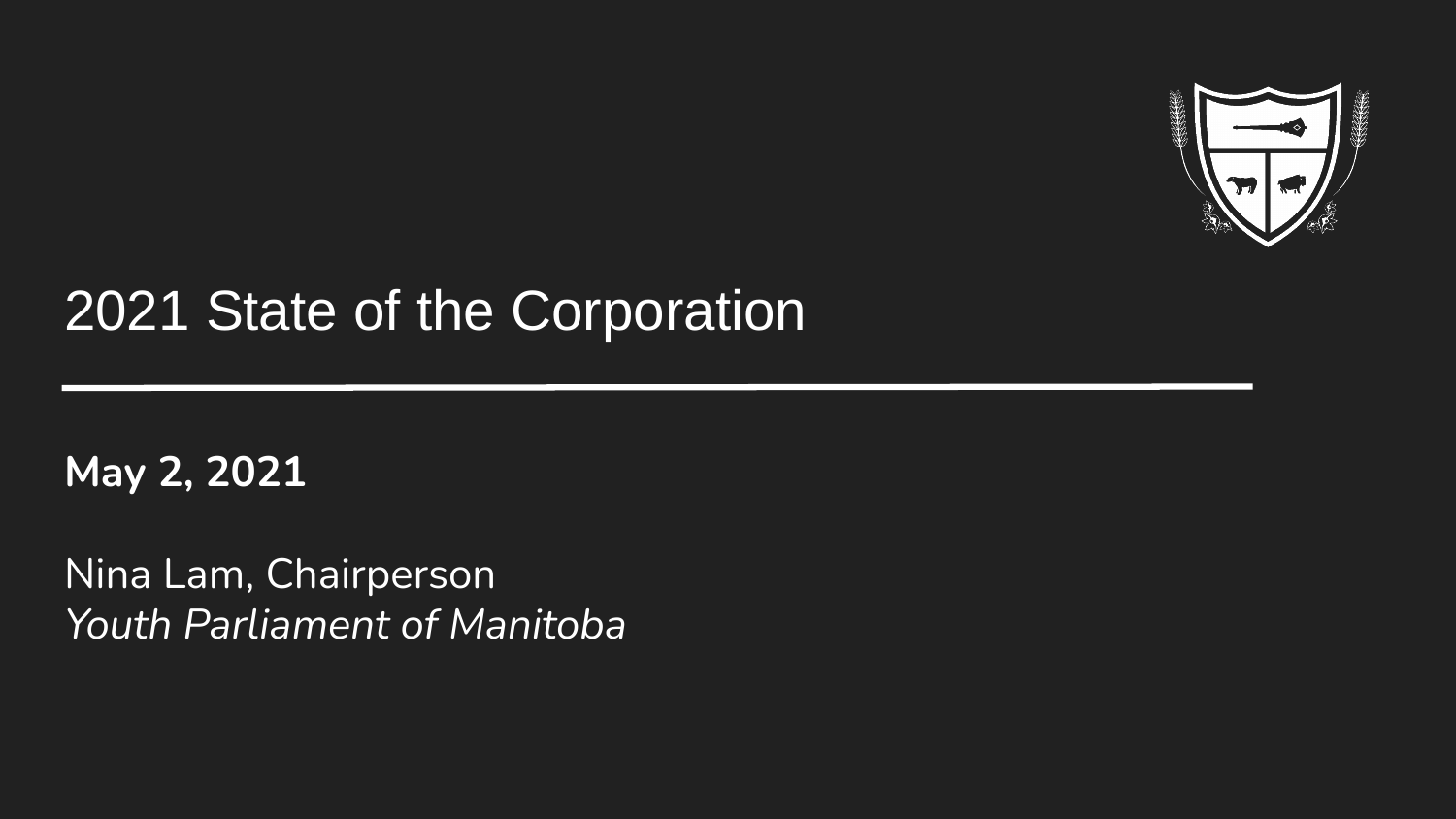

# 2021 State of the Corporation
May 2, 2021

Nina Lam, Chairperson
Youth Parliament of Manitoba